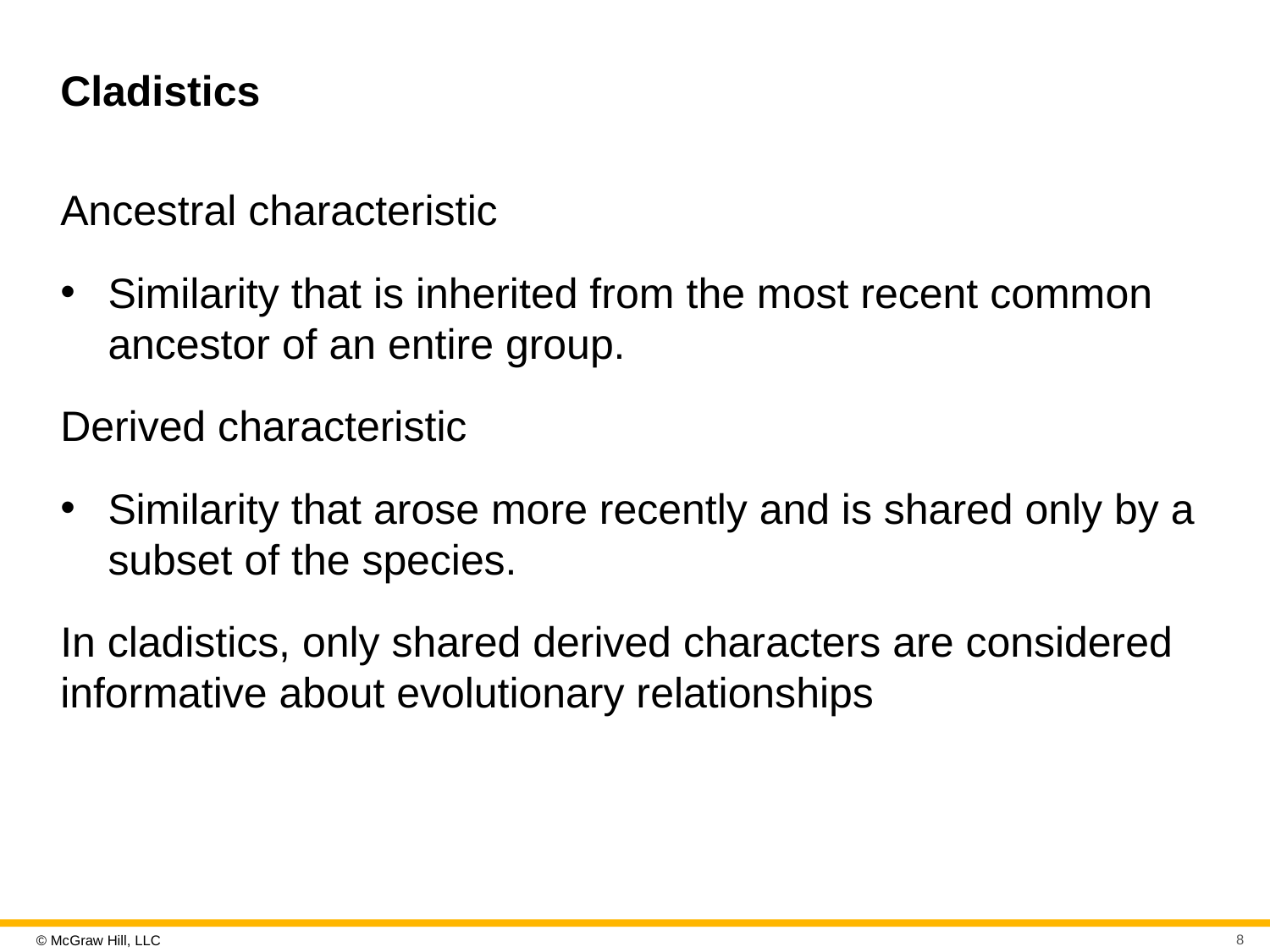

# Cladistics
Ancestral characteristic
Similarity that is inherited from the most recent common ancestor of an entire group.
Derived characteristic
Similarity that arose more recently and is shared only by a subset of the species.
In cladistics, only shared derived characters are considered informative about evolutionary relationships
8